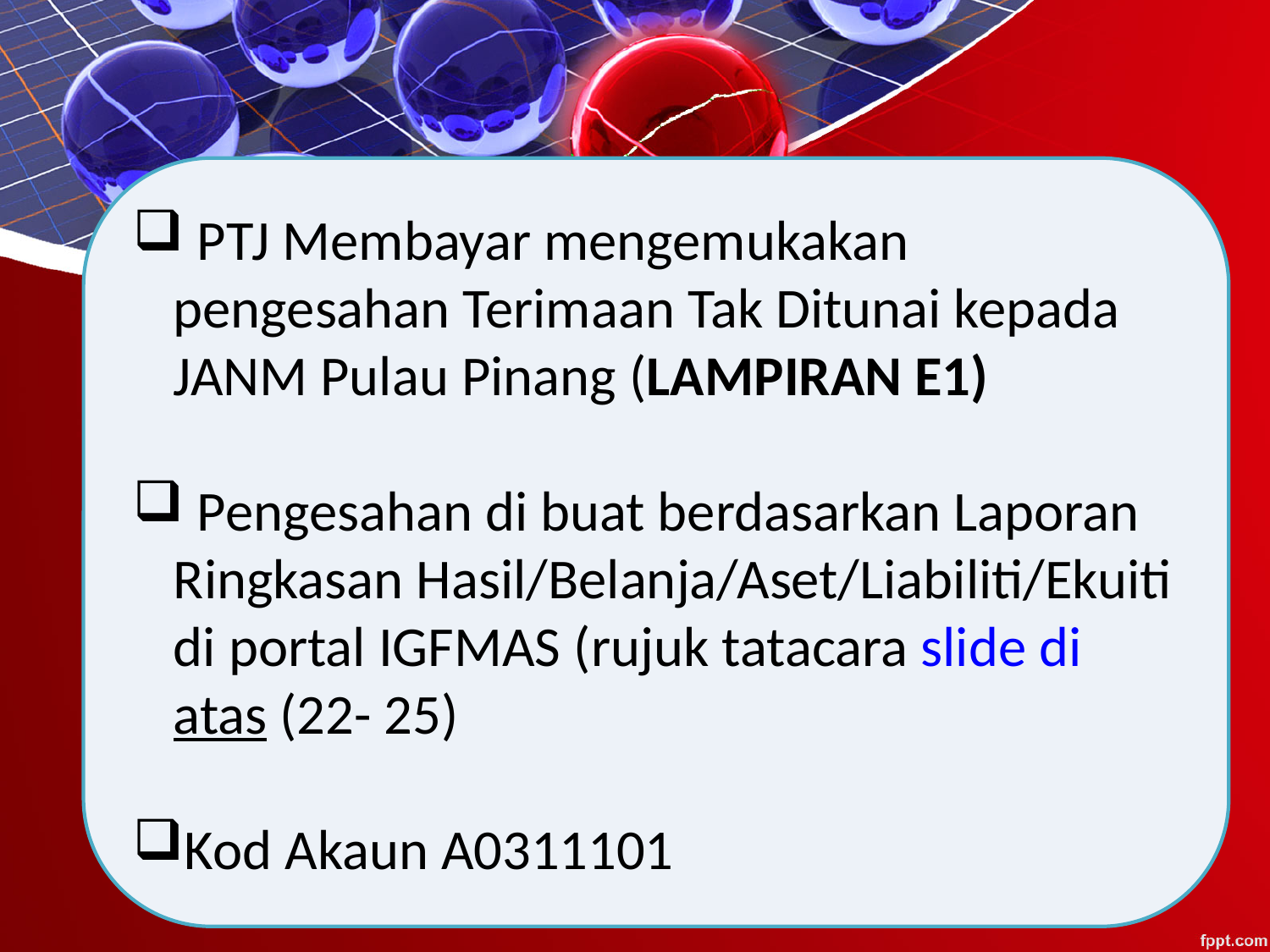

PTJ Membayar mengemukakan pengesahan Terimaan Tak Ditunai kepada JANM Pulau Pinang (LAMPIRAN E1)
 Pengesahan di buat berdasarkan Laporan Ringkasan Hasil/Belanja/Aset/Liabiliti/Ekuiti di portal IGFMAS (rujuk tatacara slide di atas (22- 25)

Kod Akaun A0311101